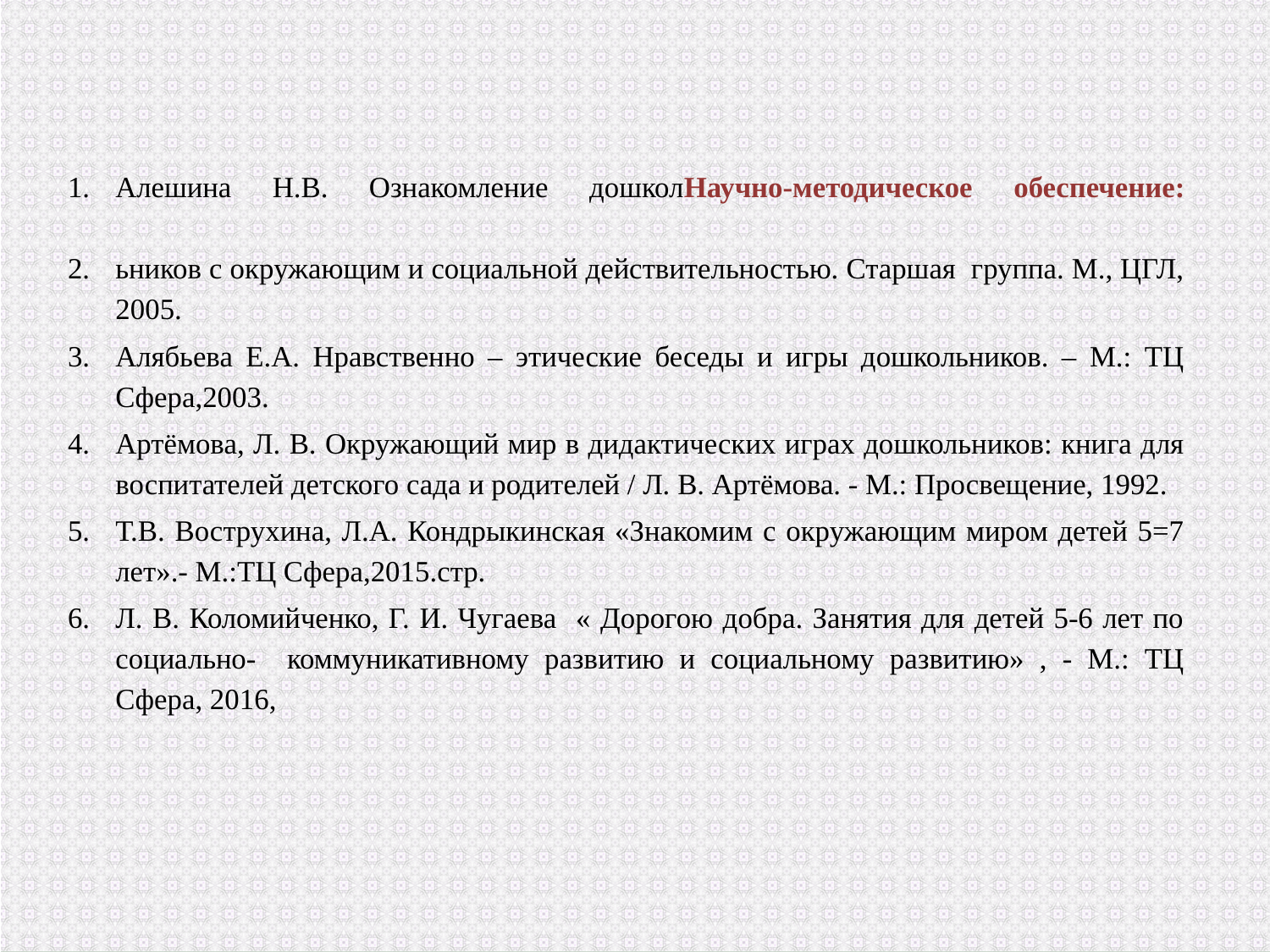

#
Алешина Н.В. Ознакомление дошколНаучно-методическое обеспечение:
ьников с окружающим и социальной действительностью. Старшая  группа. М., ЦГЛ, 2005.
Алябьева Е.А. Нравственно – этические беседы и игры дошкольников. – М.: ТЦ Сфера,2003.
Артёмова, Л. В. Окружающий мир в дидактических играх дошкольников: книга для воспитателей детского сада и родителей / Л. В. Артёмова. - М.: Просвещение, 1992.
Т.В. Вострухина, Л.А. Кондрыкинская «Знакомим с окружающим миром детей 5=7 лет».- М.:ТЦ Сфера,2015.стр.
Л. В. Коломийченко, Г. И. Чугаева  « Дорогою добра. Занятия для детей 5-6 лет по социально-  коммуникативному развитию и социальному развитию» , - М.: ТЦ Сфера, 2016,